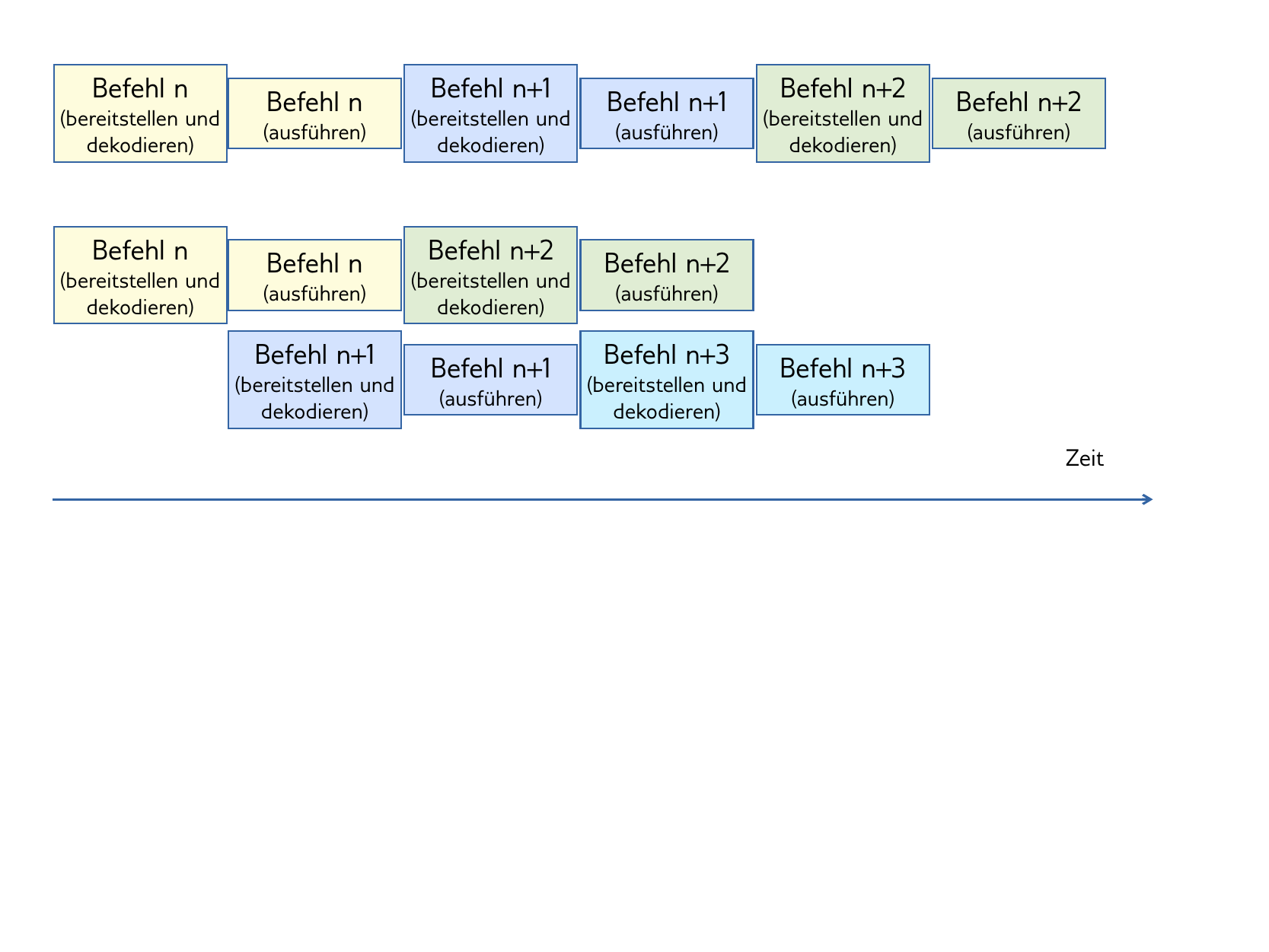

Befehl n
(bereitstellen und dekodieren)
Befehl n
(ausführen)
Befehl n+1
(bereitstellen und dekodieren)
Befehl n+1
(ausführen)
Befehl n+2
(bereitstellen und dekodieren)
Befehl n+2
(ausführen)
Befehl n
(bereitstellen und dekodieren)
Befehl n
(ausführen)
Befehl n+2
(bereitstellen und dekodieren)
Befehl n+2
(ausführen)
Befehl n+1
(bereitstellen und dekodieren)
Befehl n+1
(ausführen)
Befehl n+3
(bereitstellen und dekodieren)
Befehl n+3
(ausführen)
Zeit